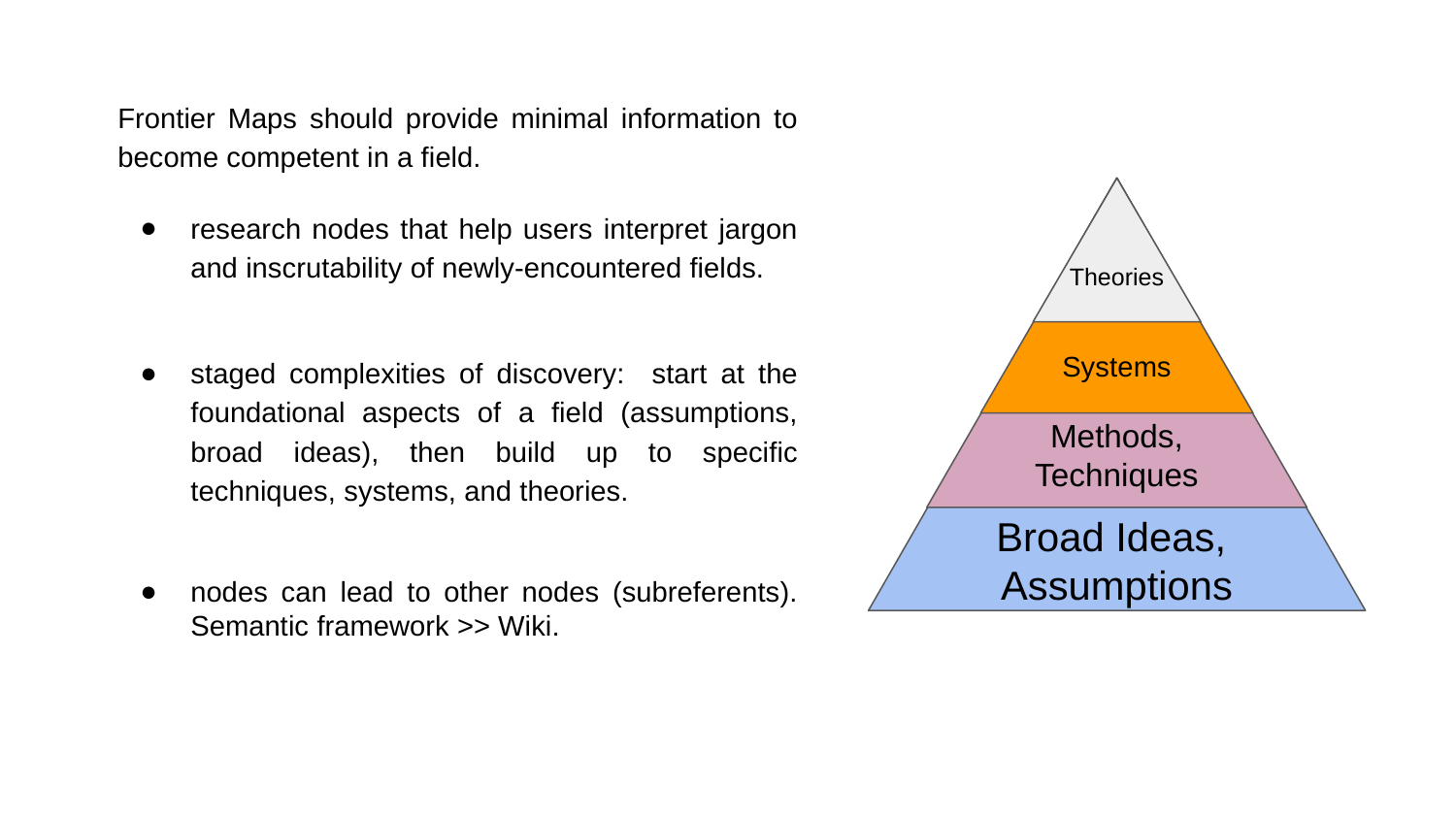

Frontier Maps should provide minimal information to become competent in a field.
research nodes that help users interpret jargon and inscrutability of newly-encountered fields.

staged complexities of discovery:  start at the foundational aspects of a field (assumptions, broad ideas), then build up to specific techniques, systems, and theories.

nodes can lead to other nodes (subreferents). Semantic framework >> Wiki.

Theories
Systems
Methods, Techniques
Broad Ideas,
Assumptions